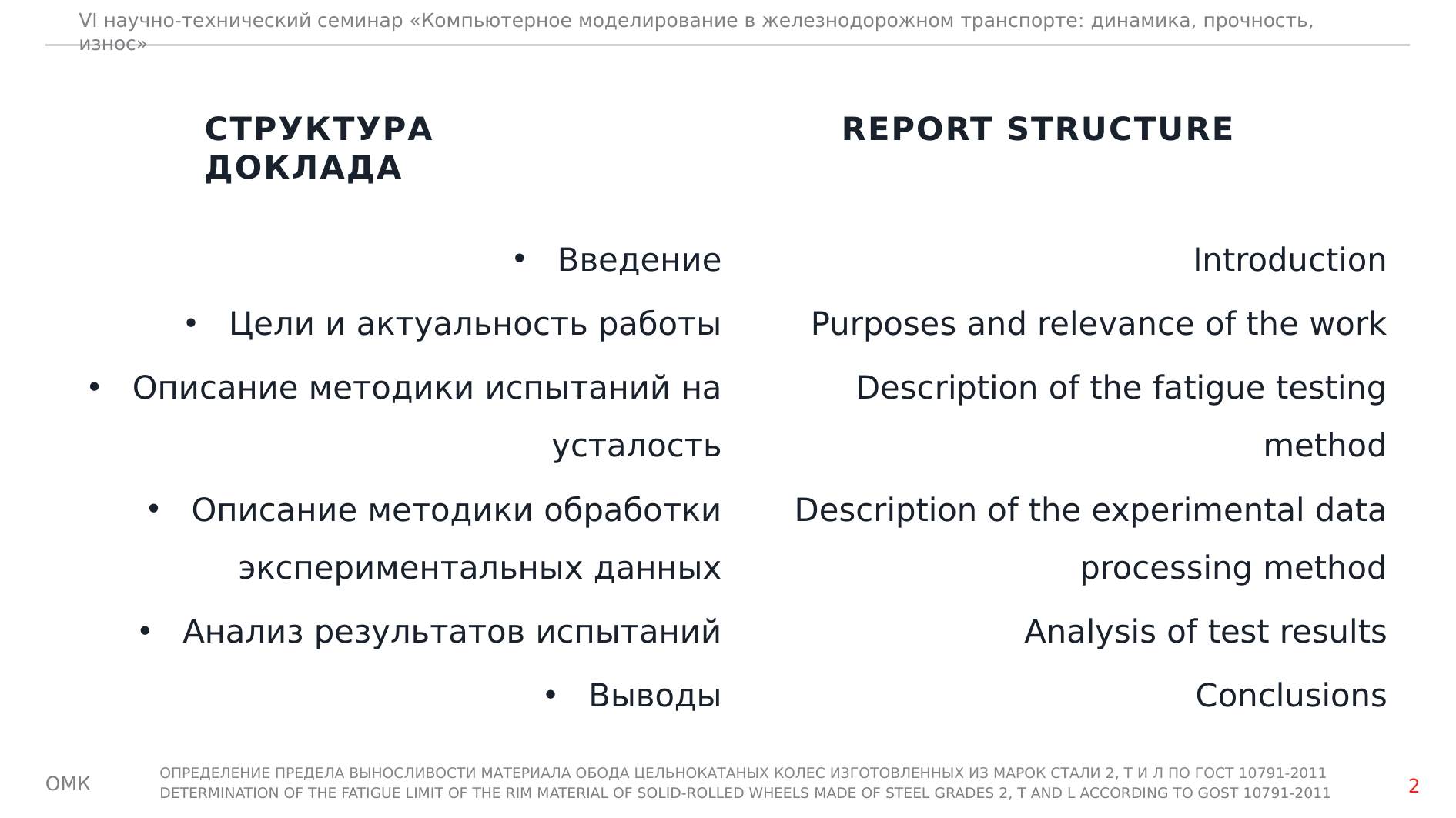

VI научно-технический семинар «Компьютерное моделирование в железнодорожном транспорте: динамика, прочность, износ»
Структура доклада
report structure
Введение
Цели и актуальность работы
Описание методики испытаний на усталость
Описание методики обработки экспериментальных данных
Анализ результатов испытаний
Выводы
Introduction
Purposes and relevance of the work
Description of the fatigue testing method
Description of the experimental data processing method
Analysis of test results
Conclusions
ОПРЕДЕЛЕНИЕ ПРЕДЕЛА ВЫНОСЛИВОСТИ МАТЕРИАЛА ОБОДА ЦЕЛЬНОКАТАНЫХ КОЛЕС ИЗГОТОВЛЕННЫХ ИЗ МАРОК СТАЛИ 2, Т И Л ПО ГОСТ 10791-2011
DETERMINATION OF THE FATIGUE LIMIT OF THE RIM MATERIAL OF SOLID-ROLLED WHEELS MADE OF STEEL GRADES 2, T AND L ACCORDING TO GOST 10791-2011
ОМК